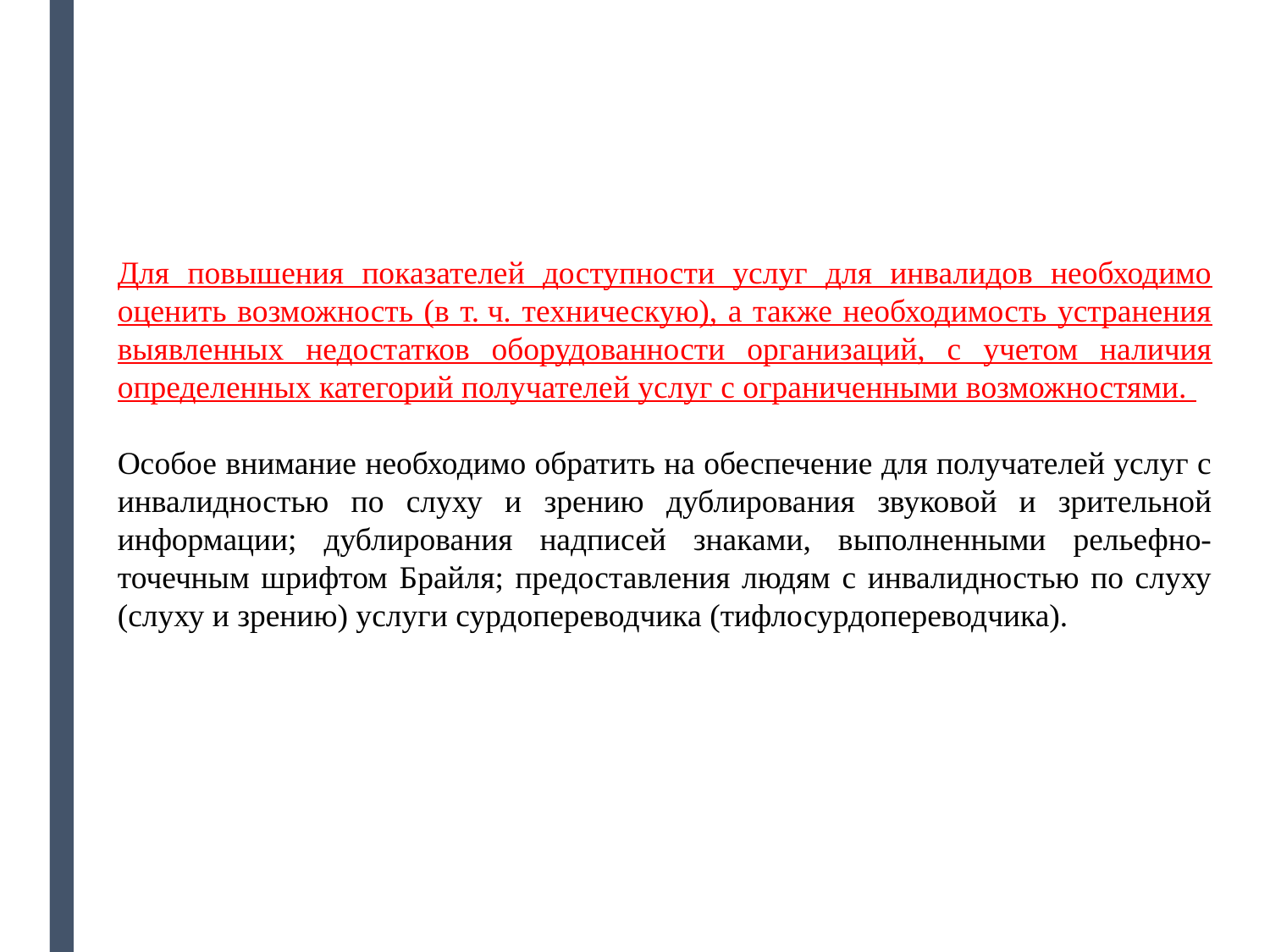

Для повышения показателей доступности услуг для инвалидов необходимо оценить возможность (в т. ч. техническую), а также необходимость устранения выявленных недостатков оборудованности организаций, с учетом наличия определенных категорий получателей услуг с ограниченными возможностями.

Особое внимание необходимо обратить на обеспечение для получателей услуг с инвалидностью по слуху и зрению дублирования звуковой и зрительной информации; дублирования надписей знаками, выполненными рельефно-точечным шрифтом Брайля; предоставления людям с инвалидностью по слуху (слуху и зрению) услуги сурдопереводчика (тифлосурдопереводчика).